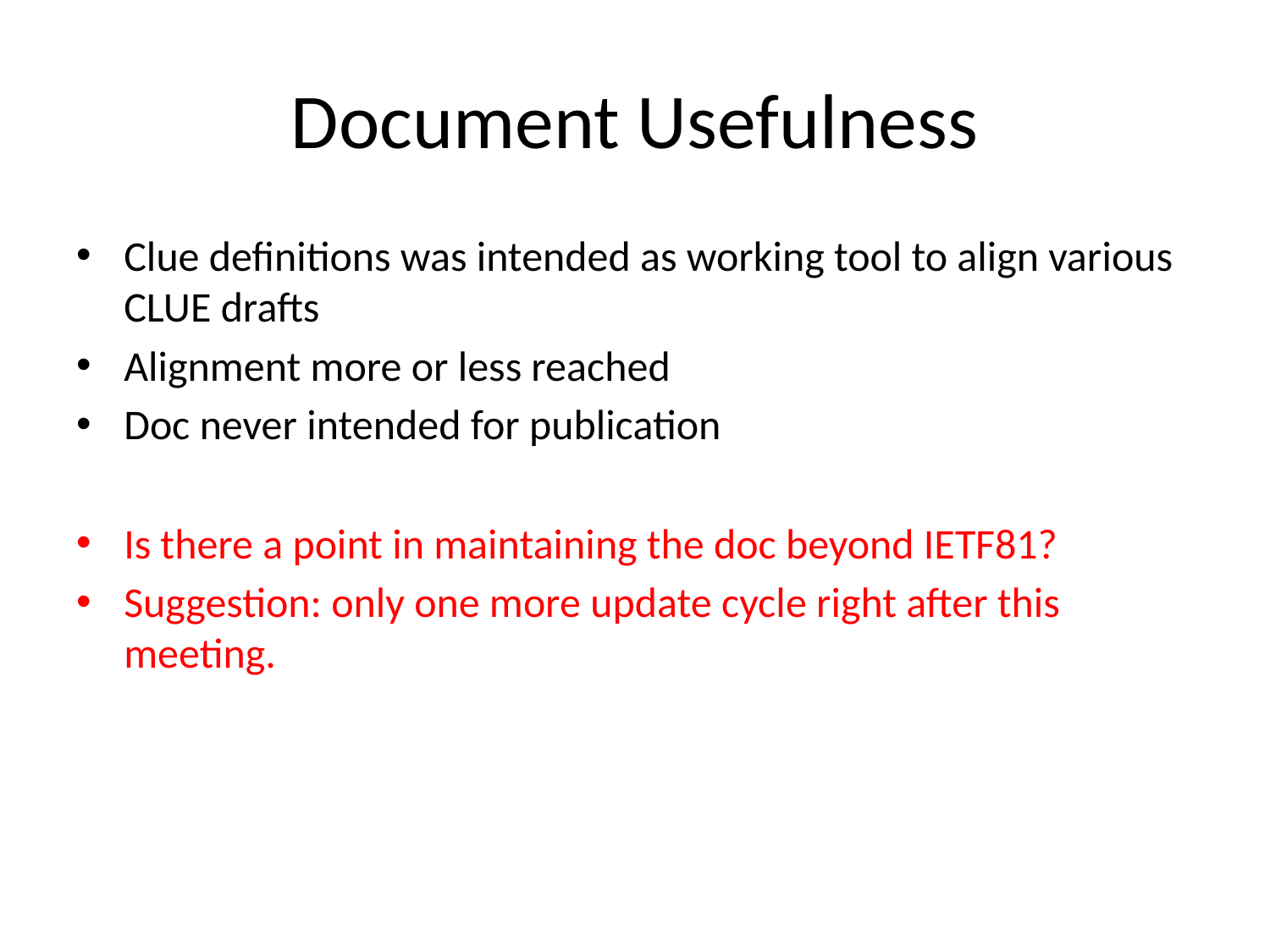

# Document Usefulness
Clue definitions was intended as working tool to align various CLUE drafts
Alignment more or less reached
Doc never intended for publication

Is there a point in maintaining the doc beyond IETF81?
Suggestion: only one more update cycle right after this meeting.